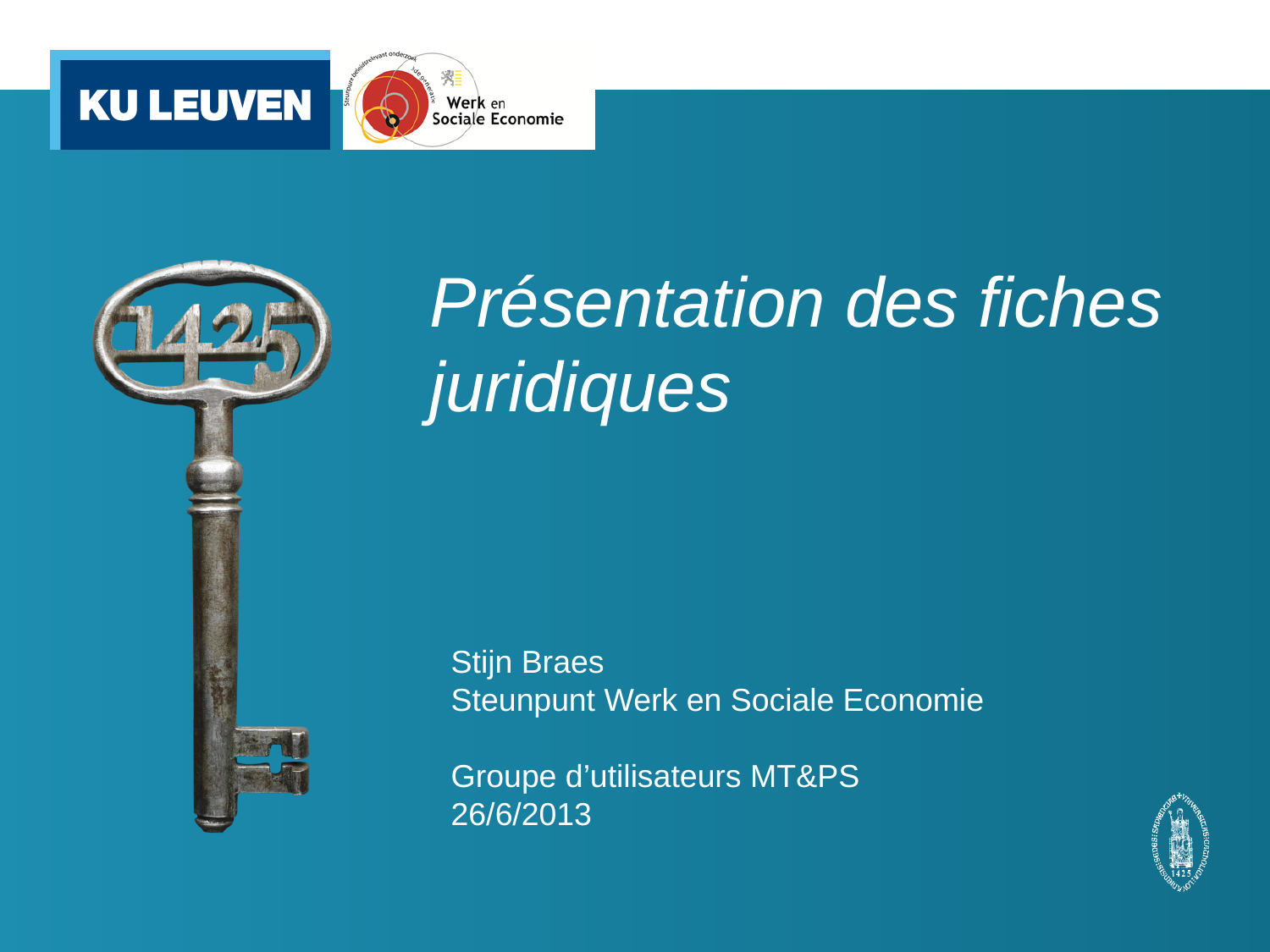

Présentation des fiches juridiques
Stijn Braes
Steunpunt Werk en Sociale Economie

Groupe d’utilisateurs MT&PS
26/6/2013